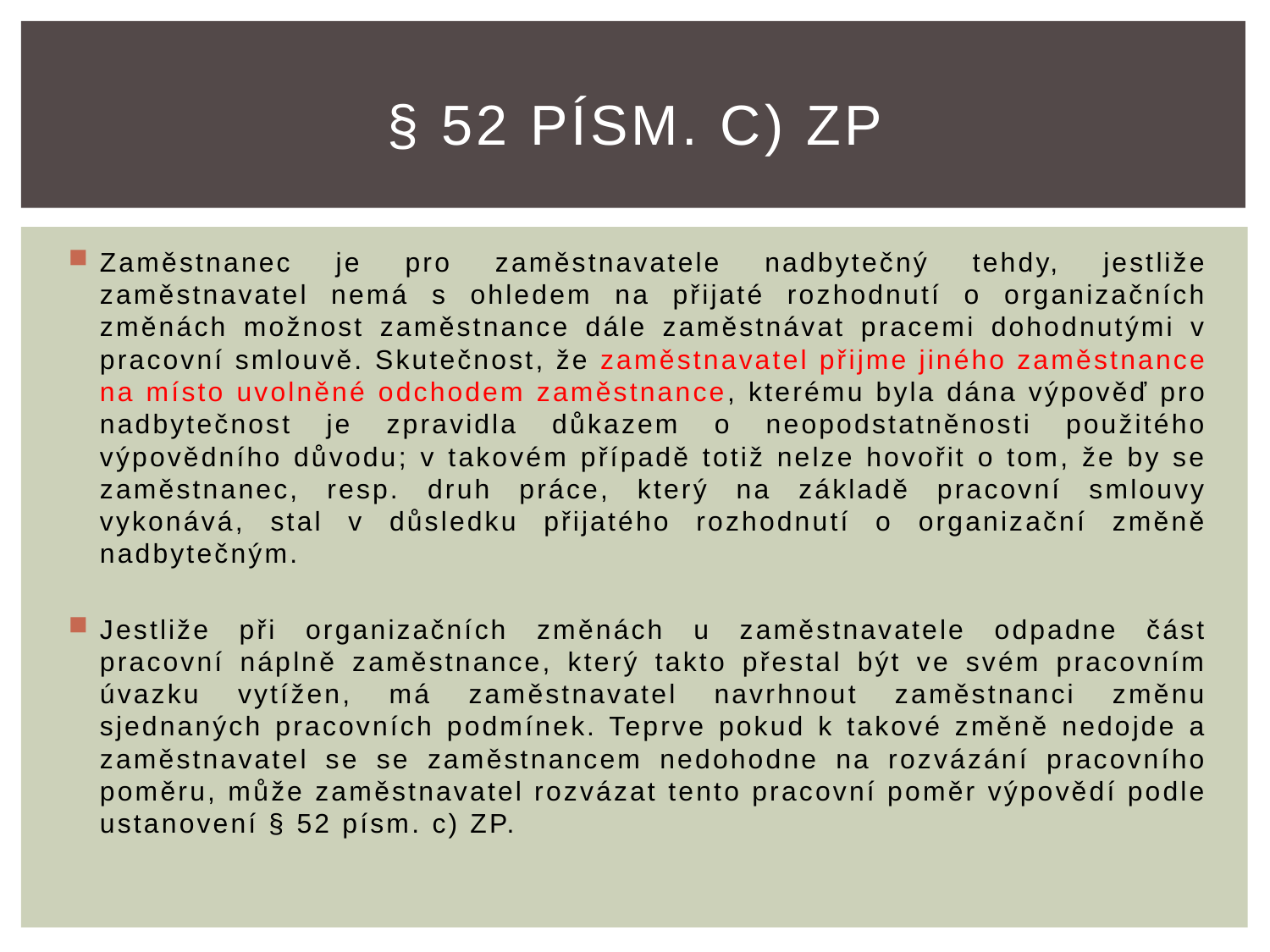

# § 52 písm. C) ZP
Zaměstnanec je pro zaměstnavatele nadbytečný tehdy, jestliže zaměstnavatel nemá s ohledem na přijaté rozhodnutí o organizačních změnách možnost zaměstnance dále zaměstnávat pracemi dohodnutými v pracovní smlouvě. Skutečnost, že zaměstnavatel přijme jiného zaměstnance na místo uvolněné odchodem zaměstnance, kterému byla dána výpověď pro nadbytečnost je zpravidla důkazem o neopodstatněnosti použitého výpovědního důvodu; v takovém případě totiž nelze hovořit o tom, že by se zaměstnanec, resp. druh práce, který na základě pracovní smlouvy vykonává, stal v důsledku přijatého rozhodnutí o organizační změně nadbytečným.

Jestliže při organizačních změnách u zaměstnavatele odpadne část pracovní náplně zaměstnance, který takto přestal být ve svém pracovním úvazku vytížen, má zaměstnavatel navrhnout zaměstnanci změnu sjednaných pracovních podmínek. Teprve pokud k takové změně nedojde a zaměstnavatel se se zaměstnancem nedohodne na rozvázání pracovního poměru, může zaměstnavatel rozvázat tento pracovní poměr výpovědí podle ustanovení § 52 písm. c) ZP.